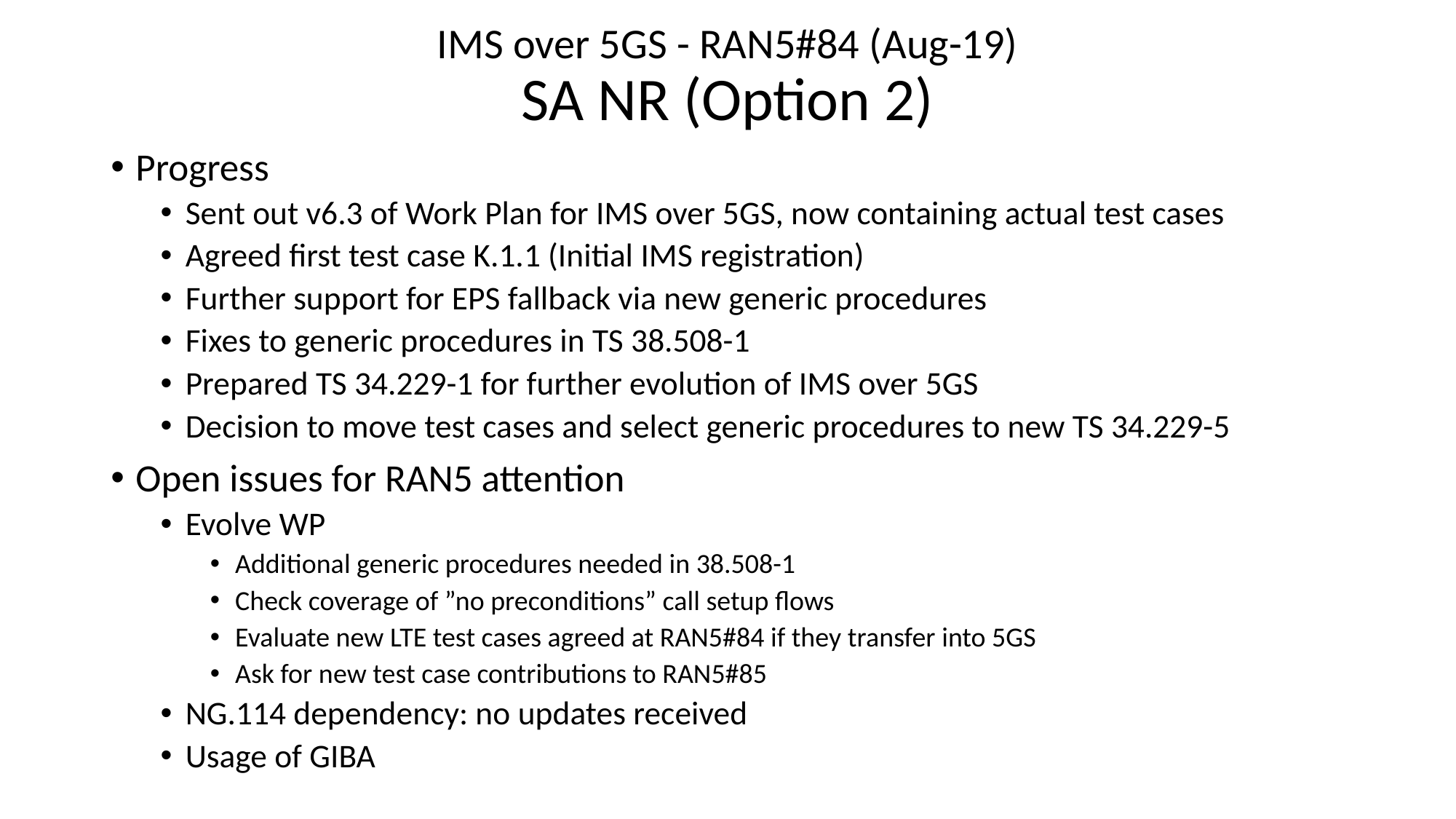

# IMS over 5GS - RAN5#84 (Aug-19) SA NR (Option 2)
Progress
Sent out v6.3 of Work Plan for IMS over 5GS, now containing actual test cases
Agreed first test case K.1.1 (Initial IMS registration)
Further support for EPS fallback via new generic procedures
Fixes to generic procedures in TS 38.508-1
Prepared TS 34.229-1 for further evolution of IMS over 5GS
Decision to move test cases and select generic procedures to new TS 34.229-5
Open issues for RAN5 attention
Evolve WP
Additional generic procedures needed in 38.508-1
Check coverage of ”no preconditions” call setup flows
Evaluate new LTE test cases agreed at RAN5#84 if they transfer into 5GS
Ask for new test case contributions to RAN5#85
NG.114 dependency: no updates received
Usage of GIBA